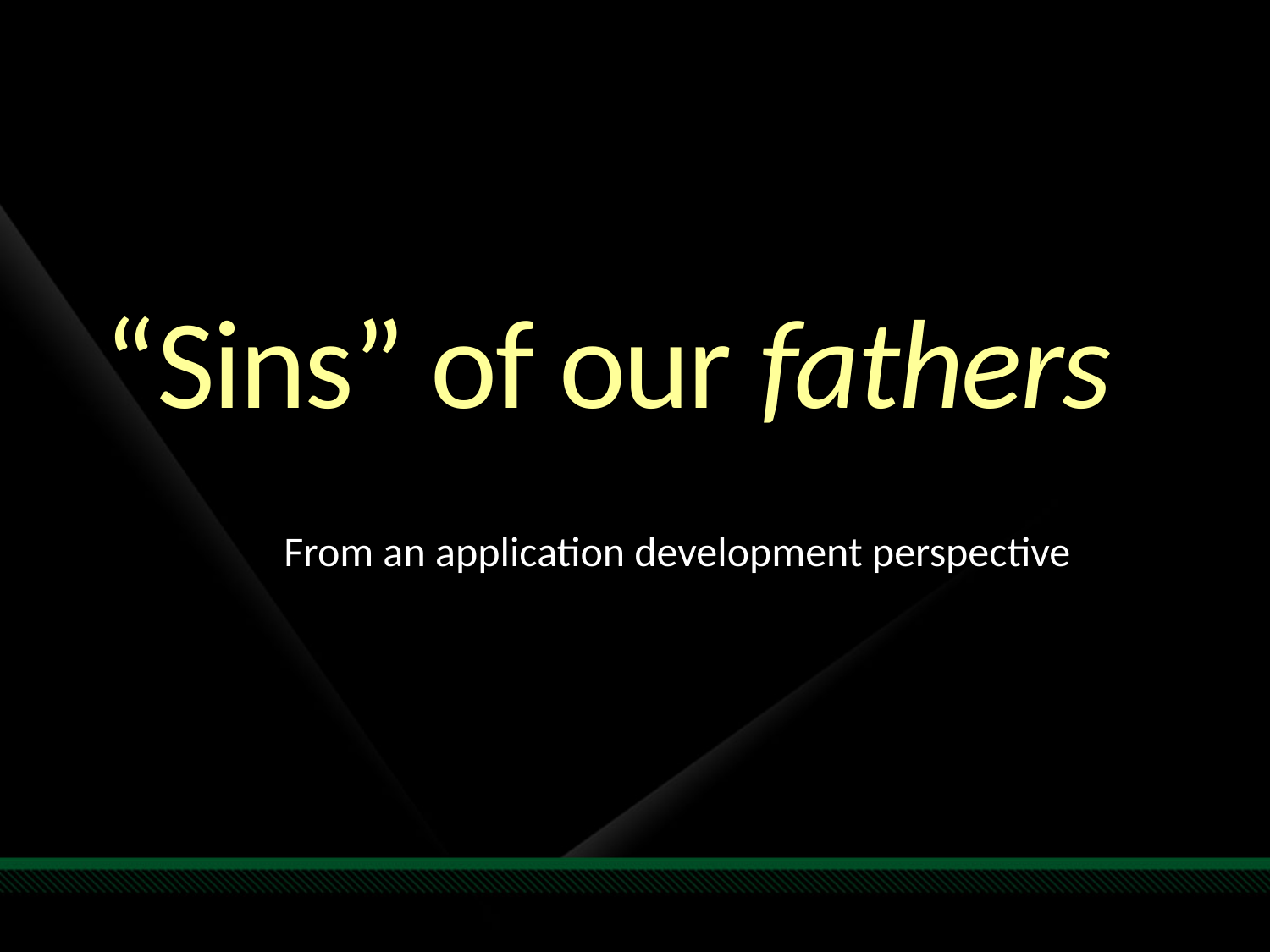

“Sins” of our fathers
From an application development perspective